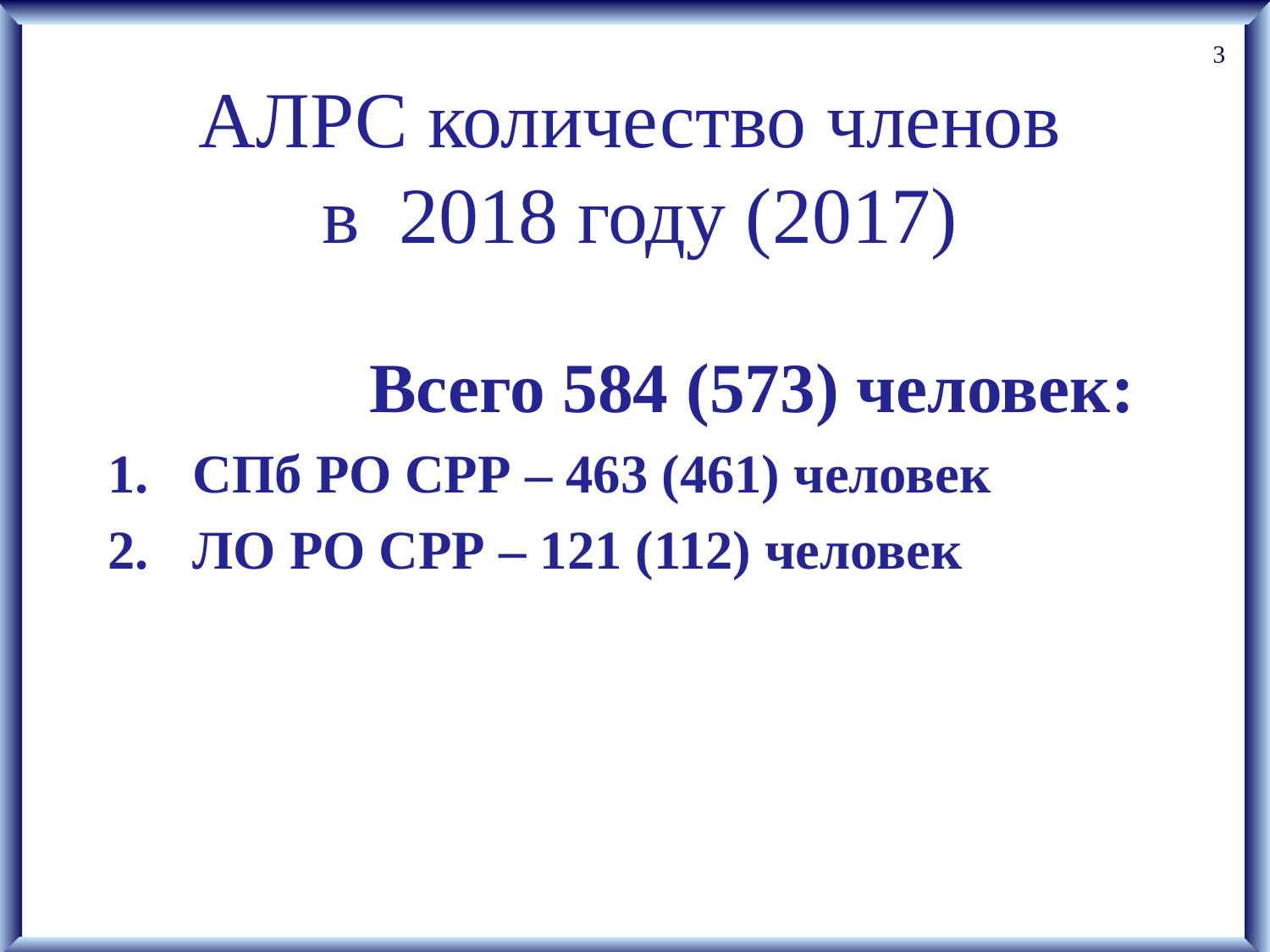

3
# АЛРС количество членов в  2018 году (2017)
                   Всего 584 (573) человек:
 СПб РО СРР – 463 (461) человек
 ЛО РО СРР – 121 (112) человек